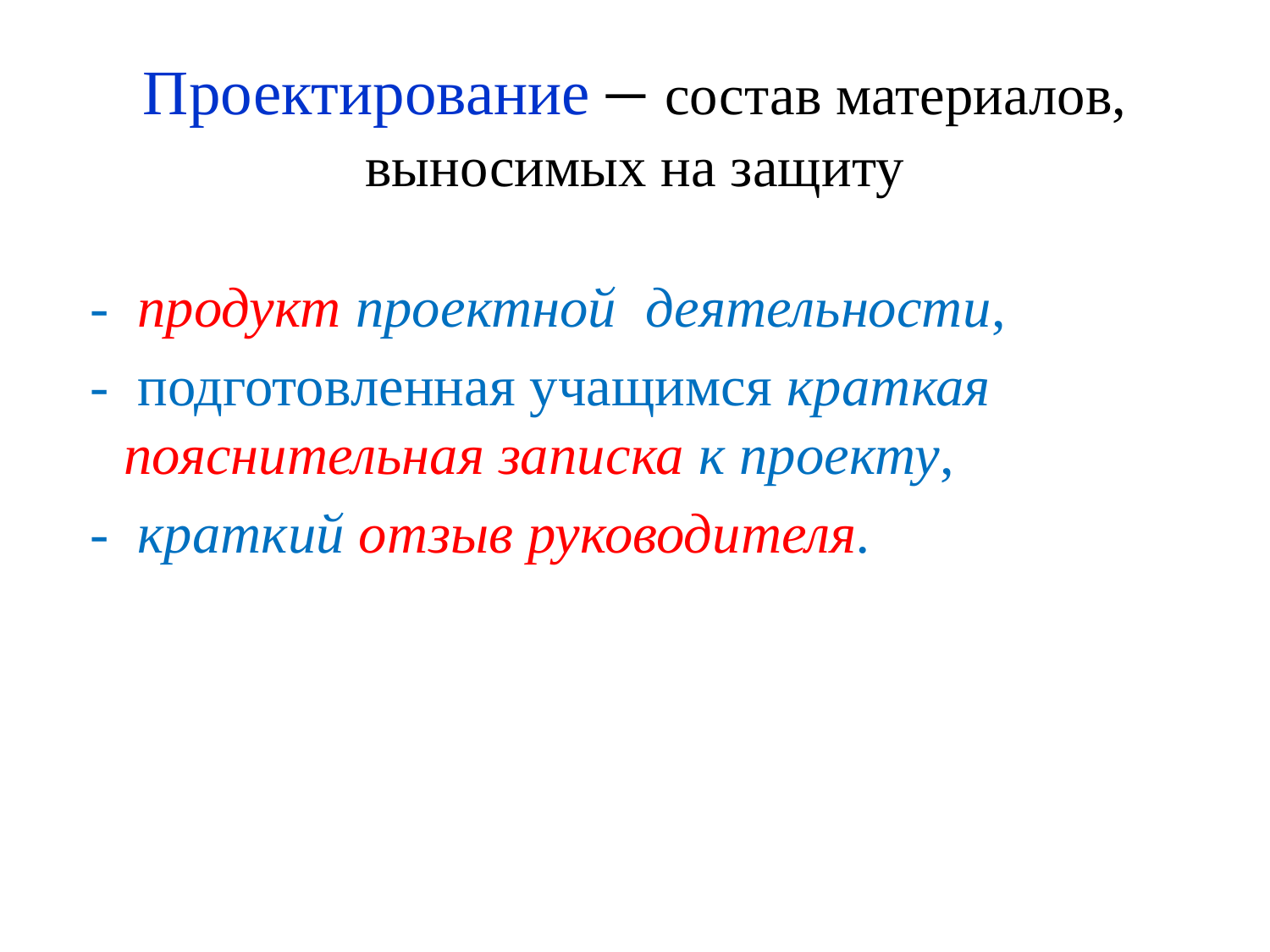

Проектирование – состав материалов, выносимых на защиту
 -  продукт проектной  деятельности,
 -  подготовленная учащимся краткая пояснительная записка к проекту,
 -  краткий отзыв руководителя.